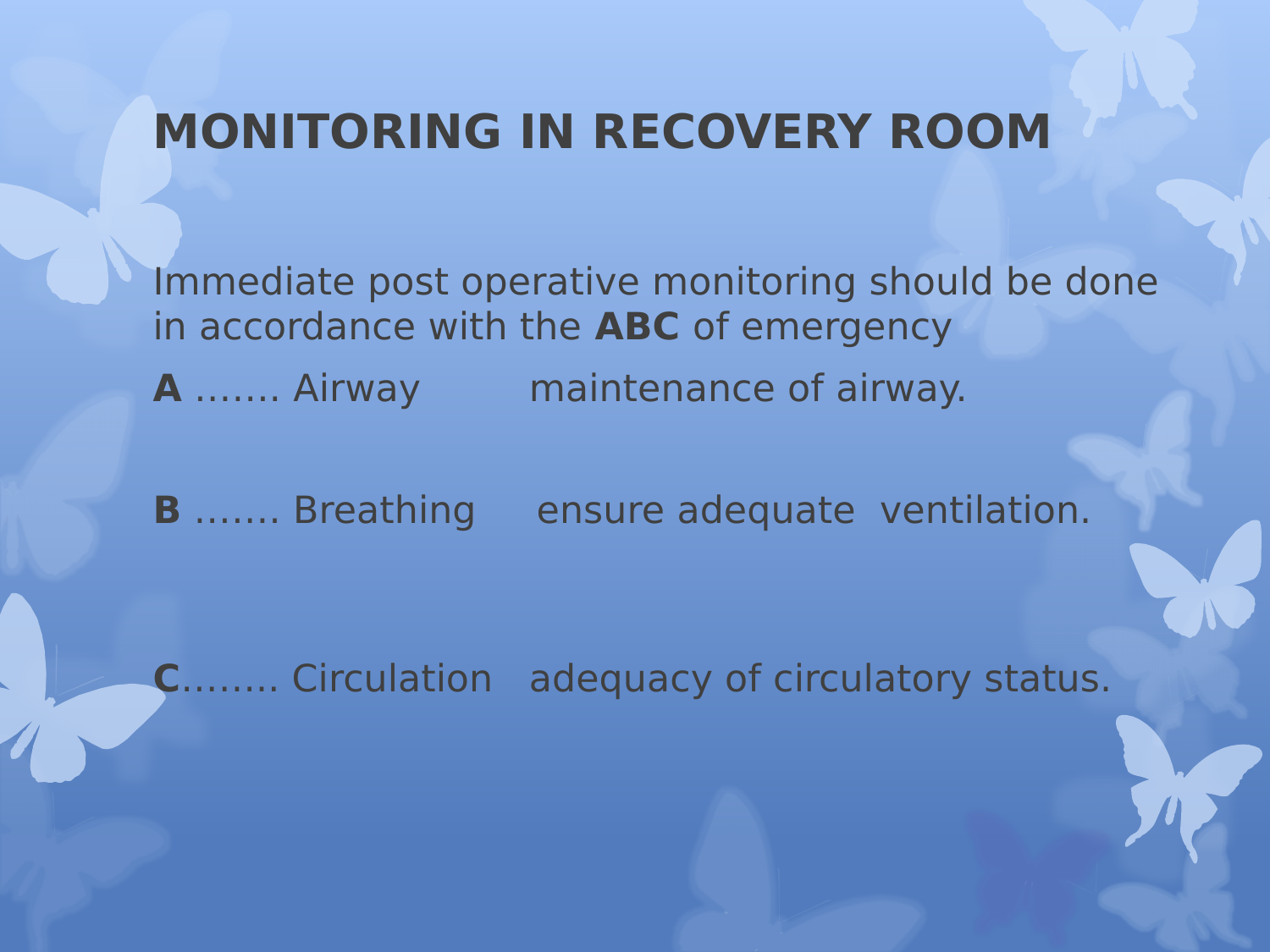

# MONITORING IN RECOVERY ROOM
Immediate post operative monitoring should be done in accordance with the ABC of emergency
A ……. Airway         maintenance of airway.

B ……. Breathing     ensure adequate  ventilation.

C…….. Circulation   adequacy of circulatory status.